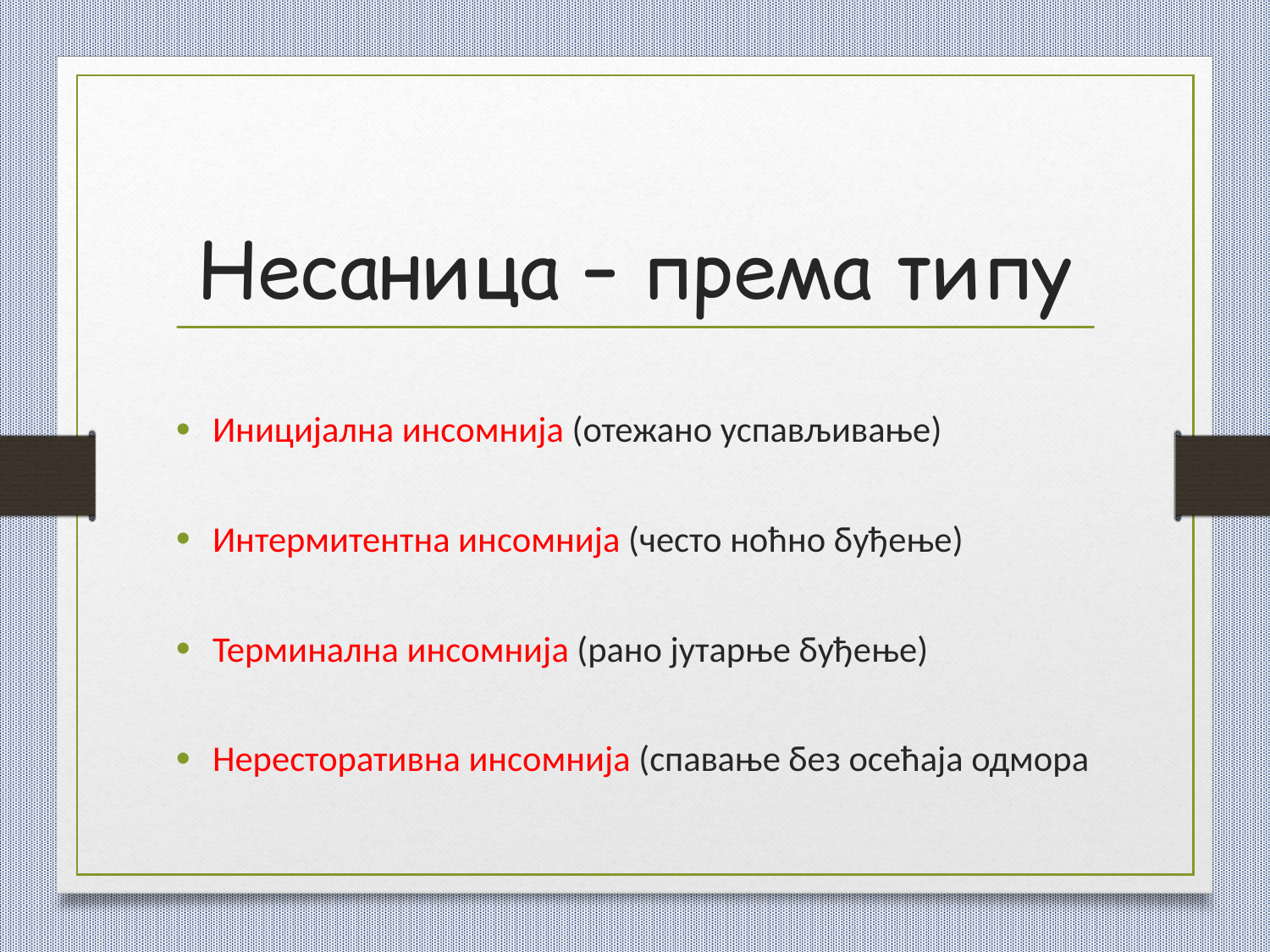

# Несаница – према типу

Иницијална инсомнија (отежано успављивање)

Интермитентна инсомнија (често ноћно буђење)

Терминална инсомнија (рано јутарње буђење)

Нересторативна инсомнија (спавање без осећаја одмора